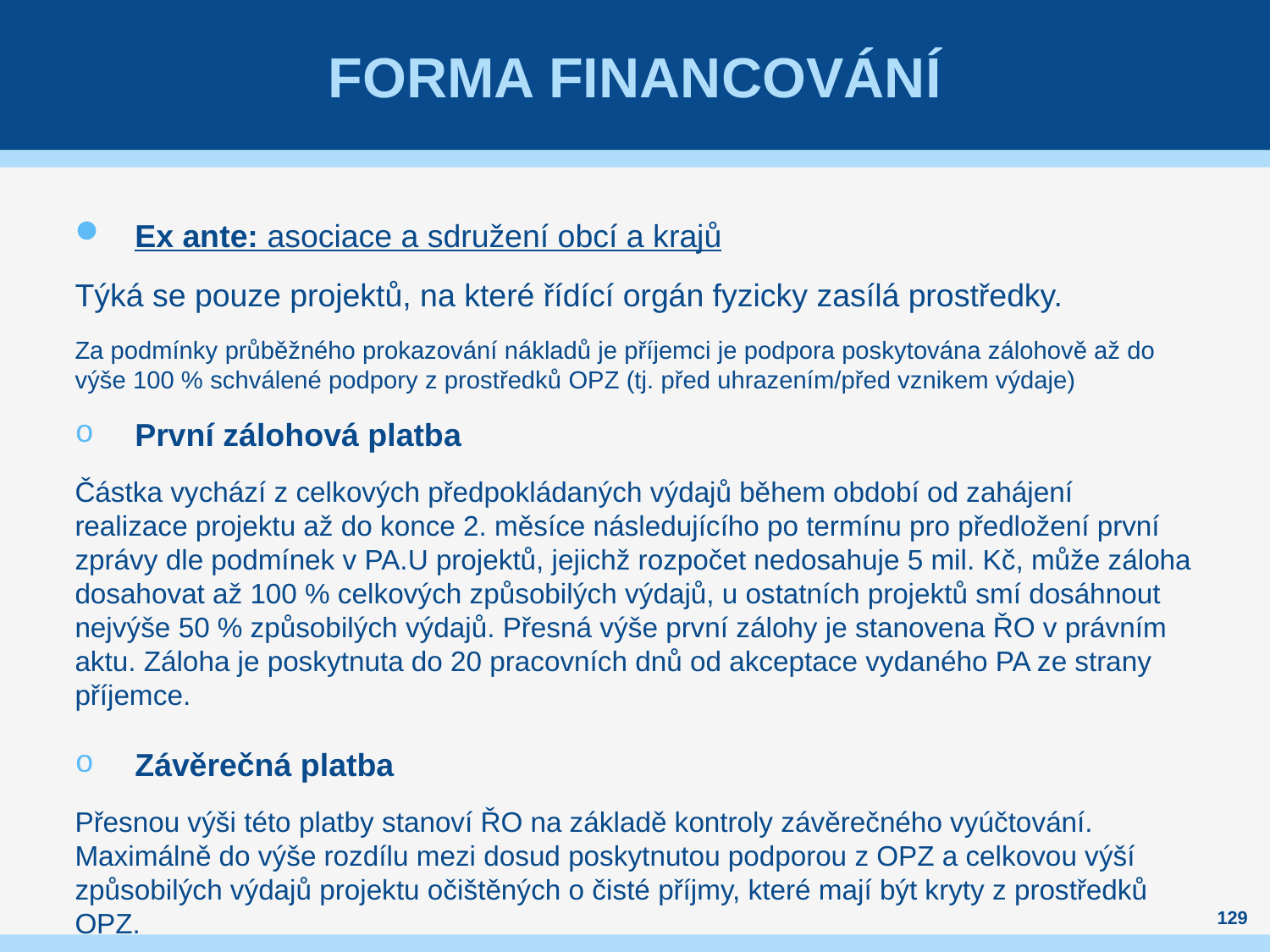

# Forma financování
Ex ante: asociace a sdružení obcí a krajů
Týká se pouze projektů, na které řídící orgán fyzicky zasílá prostředky.
Za podmínky průběžného prokazování nákladů je příjemci je podpora poskytována zálohově až do výše 100 % schválené podpory z prostředků OPZ (tj. před uhrazením/před vznikem výdaje)
První zálohová platba
Částka vychází z celkových předpokládaných výdajů během období od zahájení realizace projektu až do konce 2. měsíce následujícího po termínu pro předložení první zprávy dle podmínek v PA.U projektů, jejichž rozpočet nedosahuje 5 mil. Kč, může záloha dosahovat až 100 % celkových způsobilých výdajů, u ostatních projektů smí dosáhnout nejvýše 50 % způsobilých výdajů. Přesná výše první zálohy je stanovena ŘO v právním aktu. Záloha je poskytnuta do 20 pracovních dnů od akceptace vydaného PA ze strany příjemce.
Závěrečná platba
Přesnou výši této platby stanoví ŘO na základě kontroly závěrečného vyúčtování. Maximálně do výše rozdílu mezi dosud poskytnutou podporou z OPZ a celkovou výší způsobilých výdajů projektu očištěných o čisté příjmy, které mají být kryty z prostředků OPZ.

129